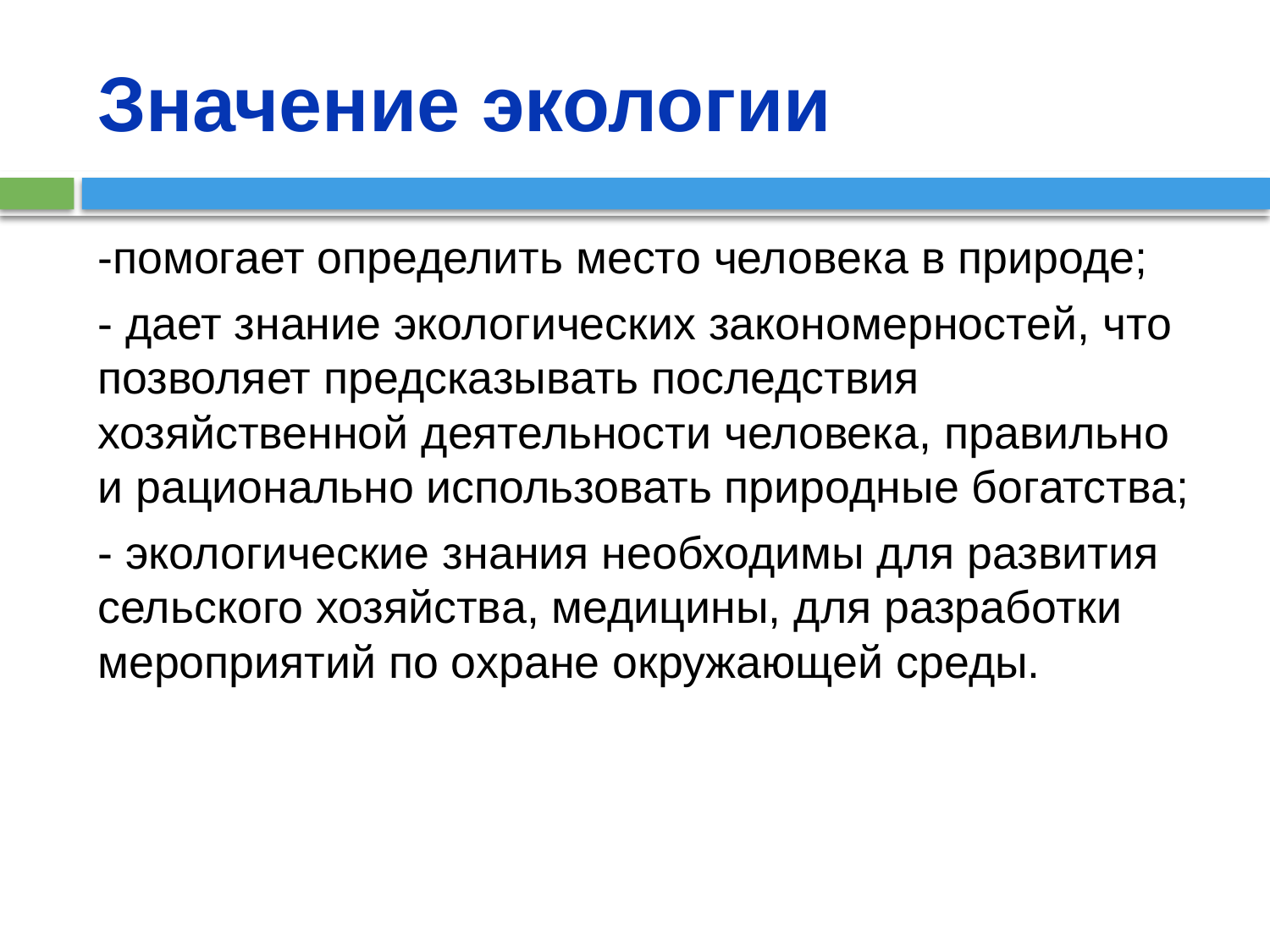

# Значение экологии
-помогает определить место человека в природе;
- дает знание экологических закономерностей, что позволяет предсказывать последствия хозяйственной деятельности человека, правильно и рационально использовать природные богатства;
- экологические знания необходимы для развития сельского хозяйства, медицины, для разработки мероприятий по охране окружающей среды.